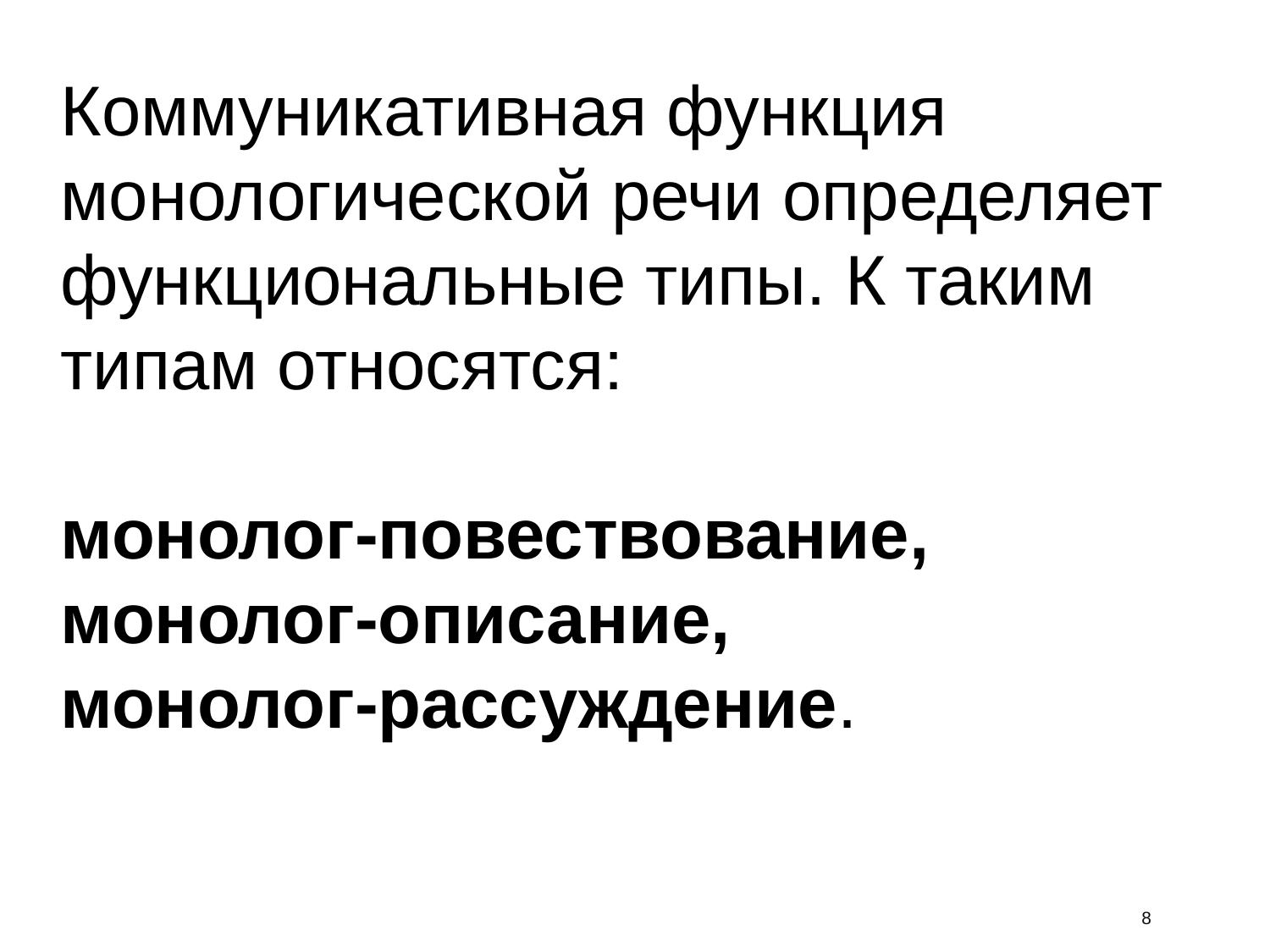

Коммуникативная функция монологической речи определяет функциональные типы. К таким типам относятся:

монолог-повествование,
монолог-описание,
монолог-рассуждение.
8